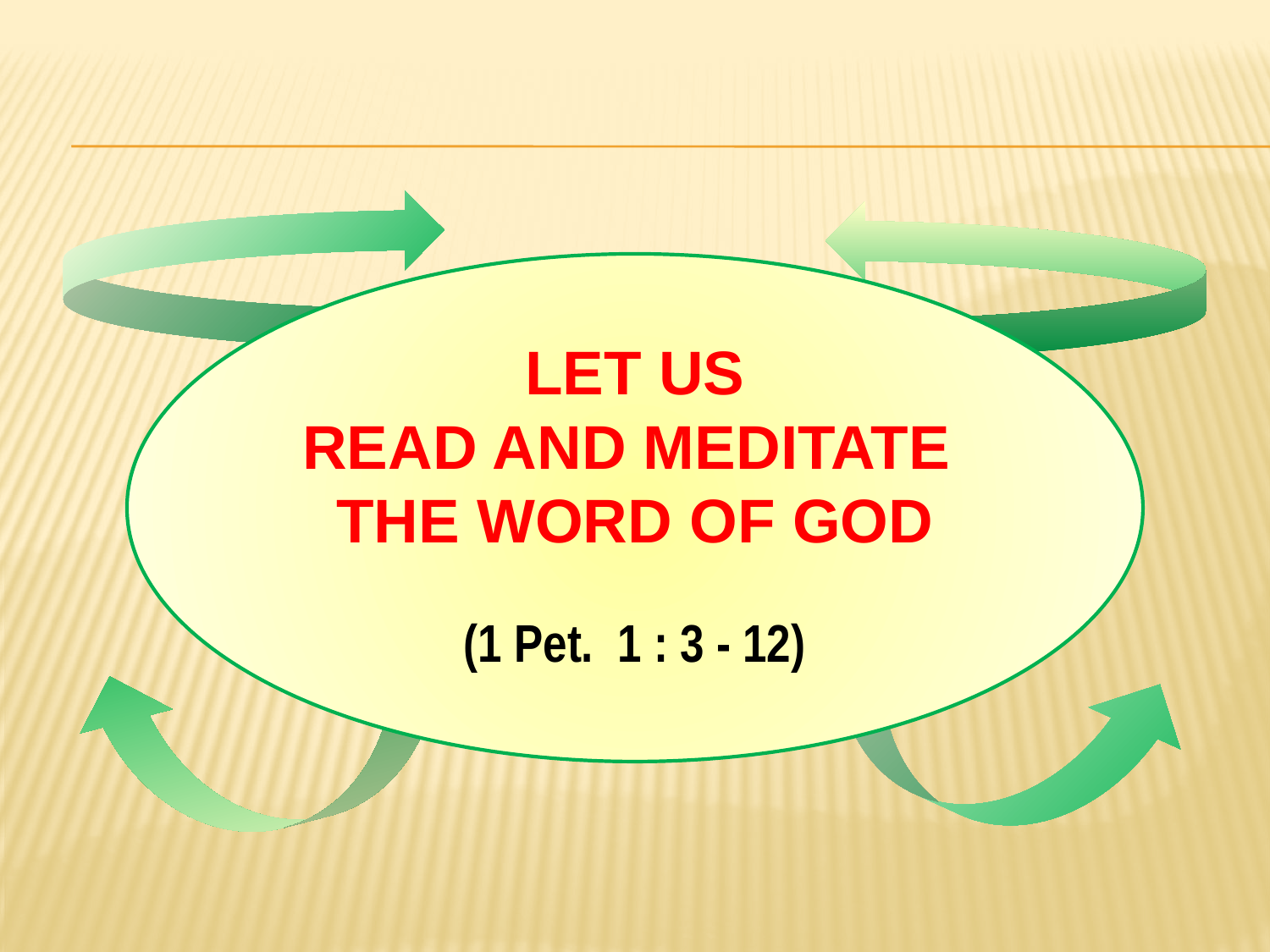

# LET US READ AND MEDITATE THE WORD OF GOD
(1 Pet.  1 : 3 - 12)